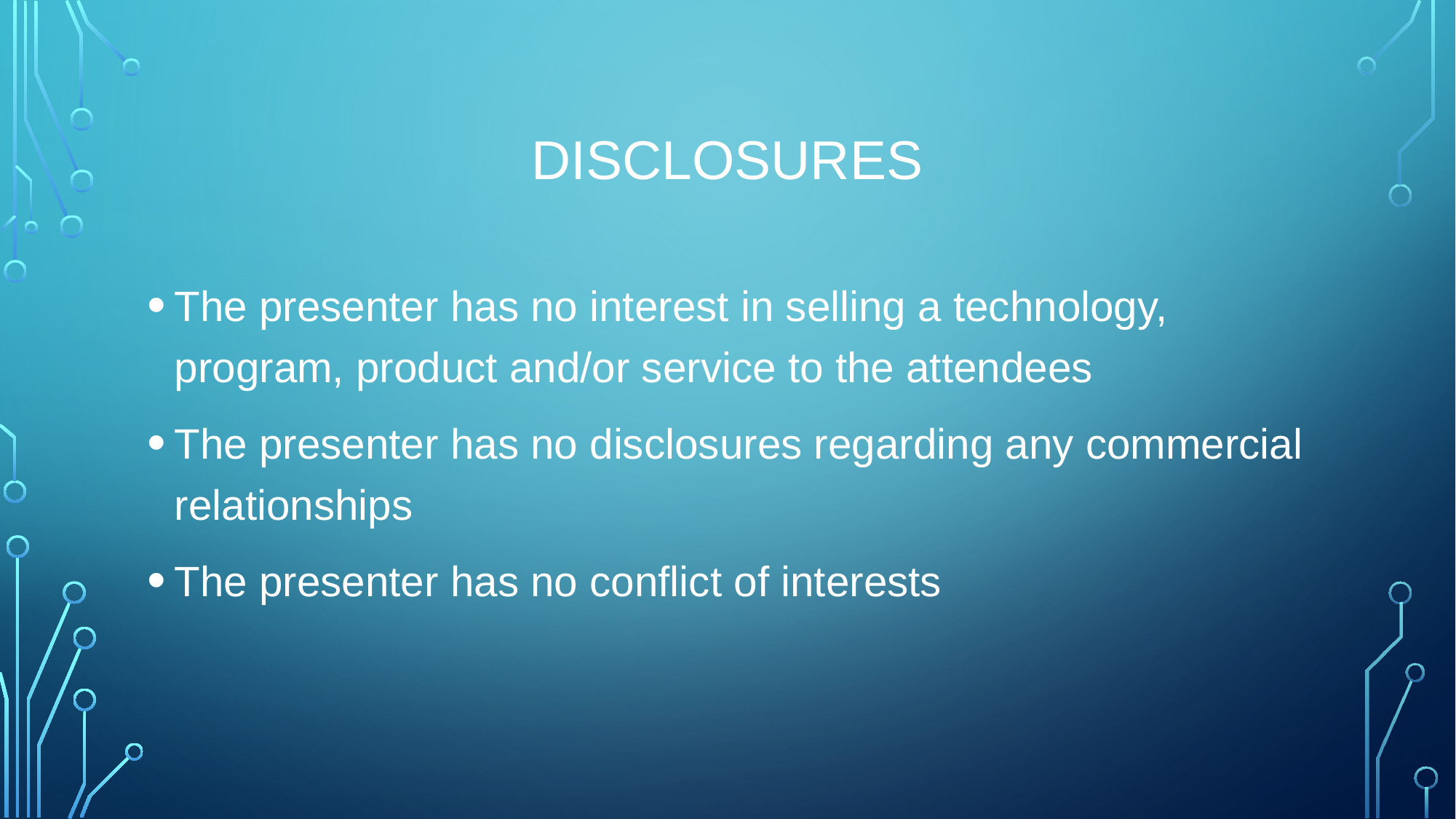

# DISCLOSURES

The presenter has no interest in selling a technology, program, product and/or service to the attendees
The presenter has no disclosures regarding any commercial relationships
The presenter has no conflict of interests